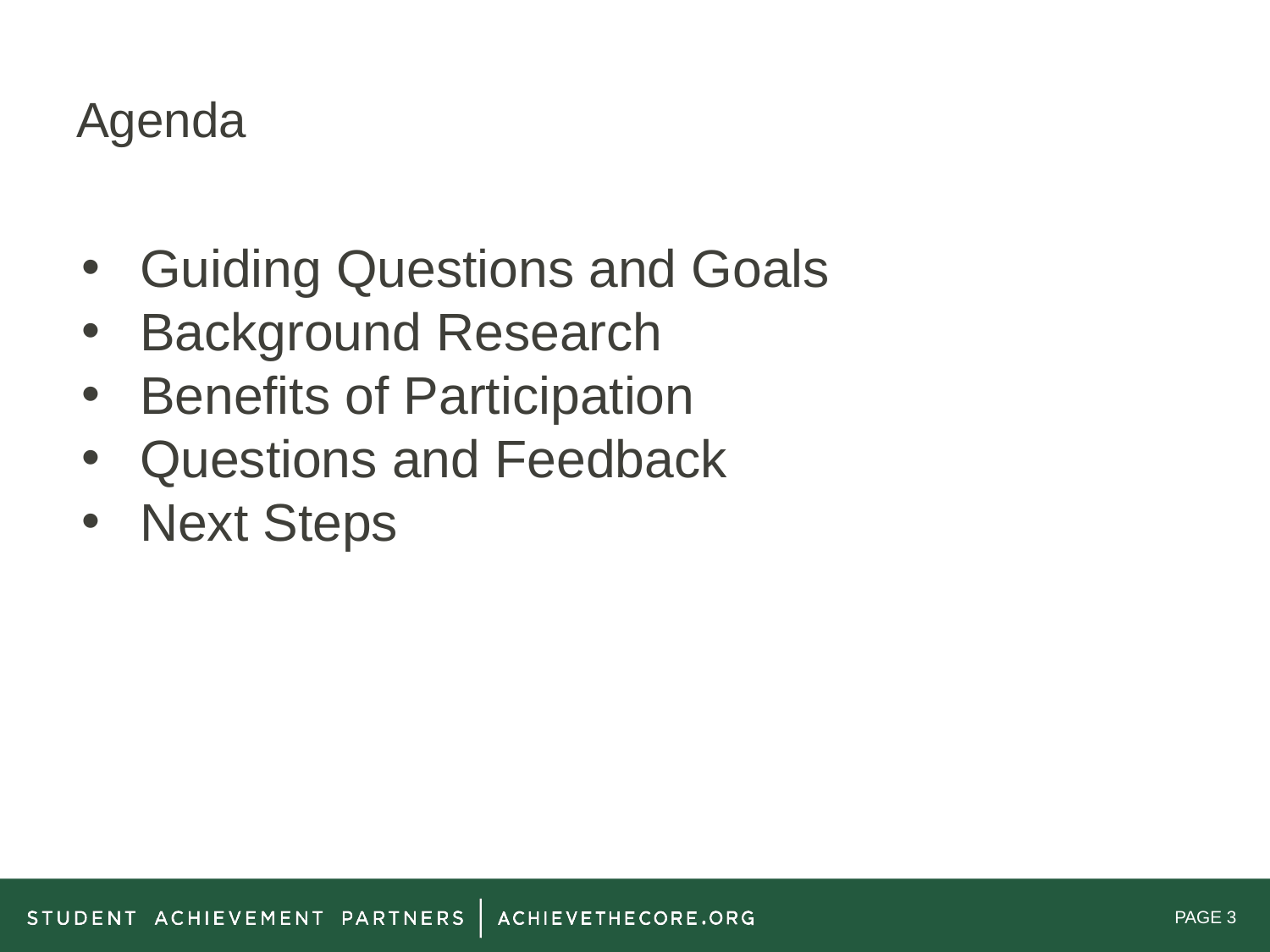

# Agenda
Guiding Questions and Goals
Background Research
Benefits of Participation
Questions and Feedback
Next Steps